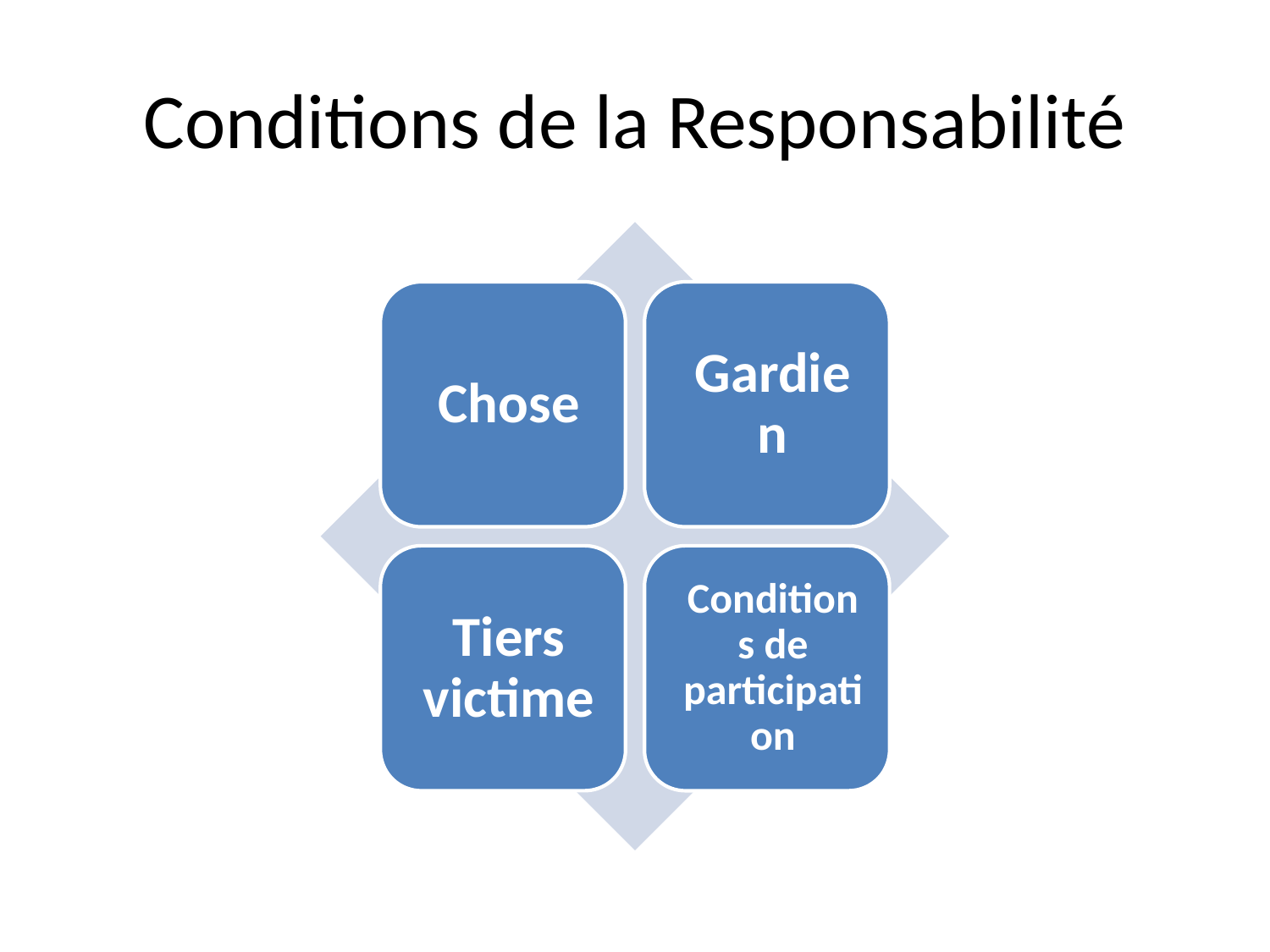

# Conditions de la Responsabilité
Chose
Gardien
Tiers victime
Conditions de participation